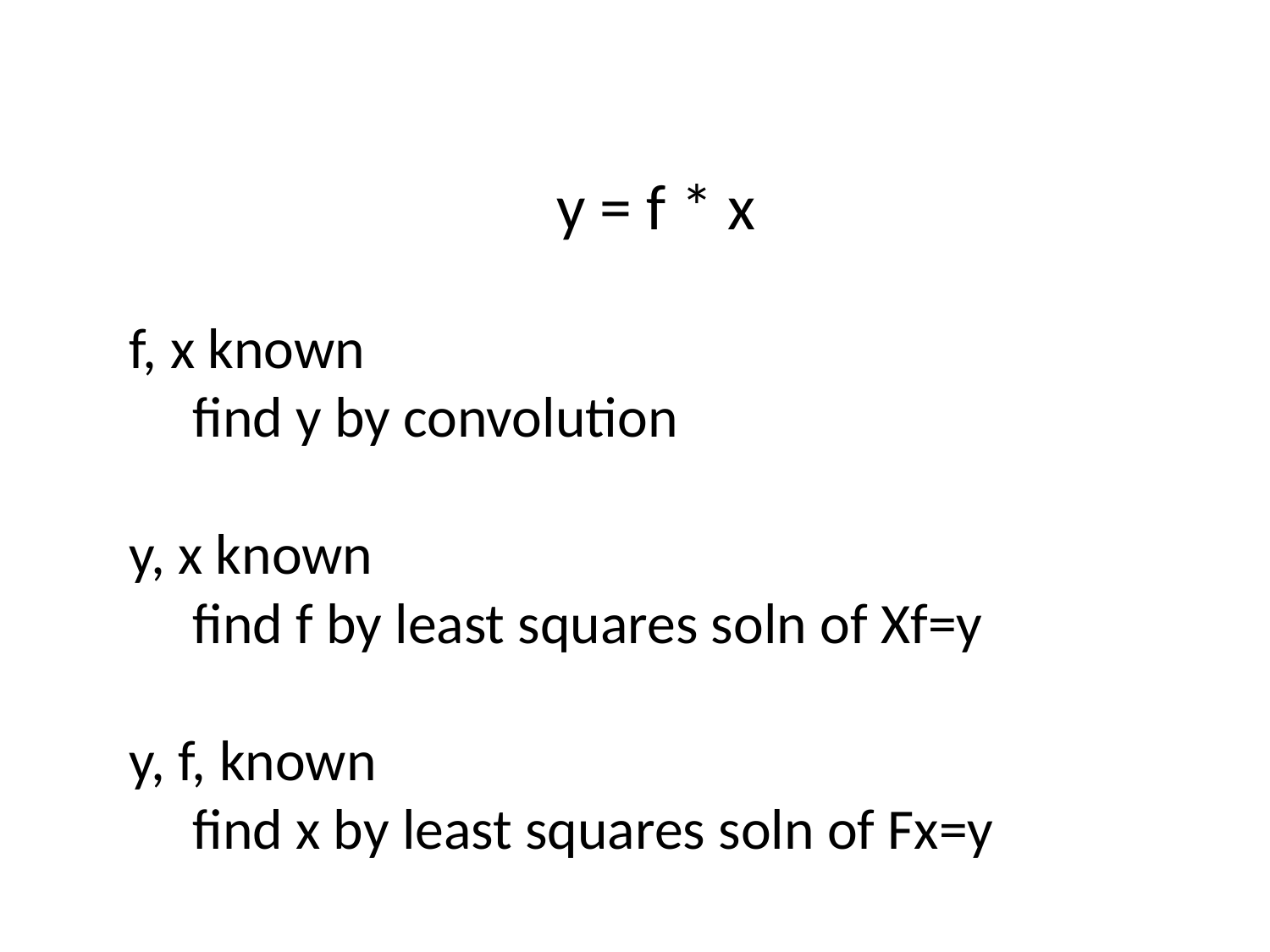

y = f * x

f, x known
	find y by convolution

y, x known
	find f by least squares soln of Xf=y

y, f, known
	find x by least squares soln of Fx=y